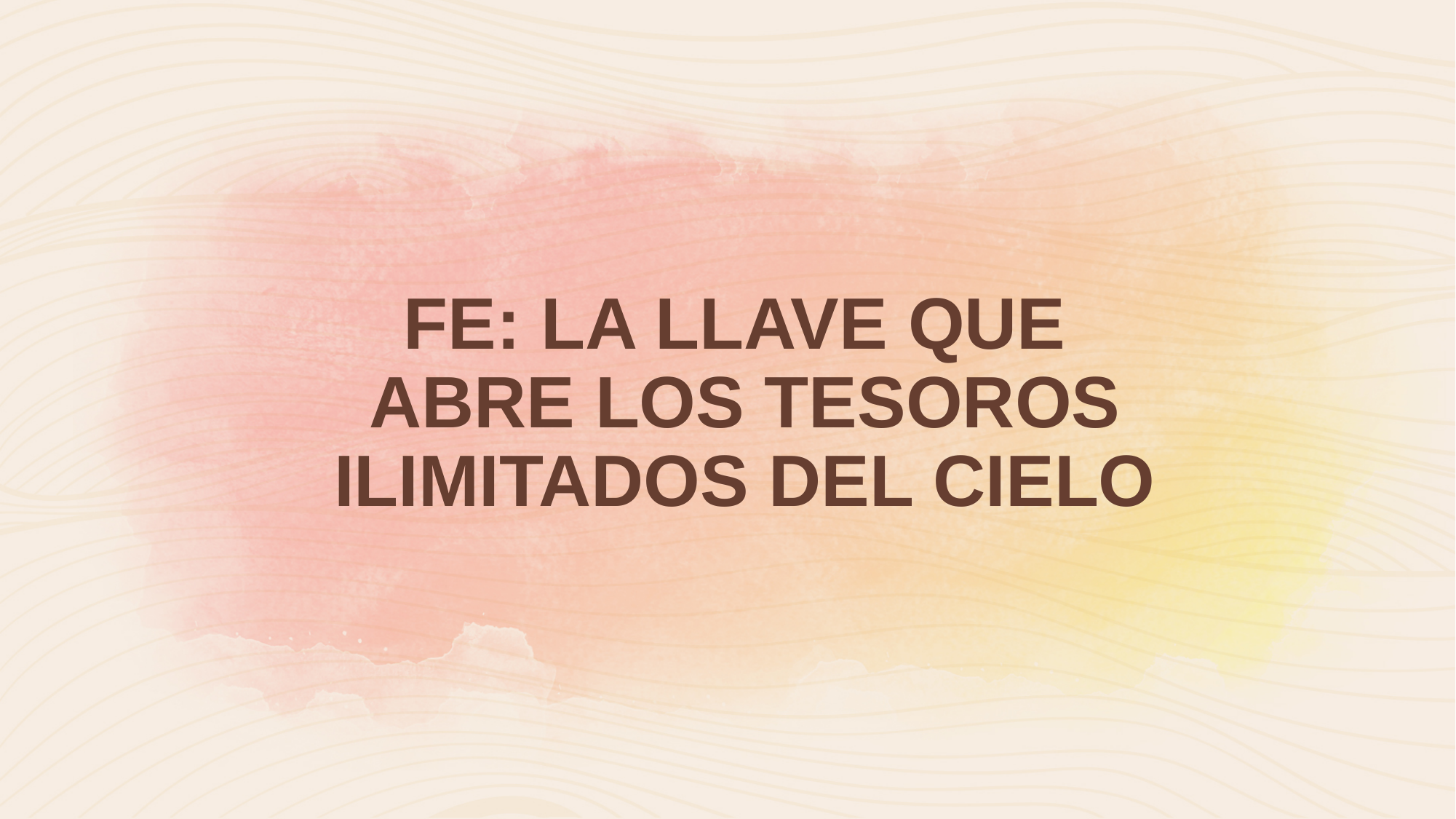

FE: LA LLAVE QUE
ABRE LOS TESOROS ILIMITADOS DEL CIELO